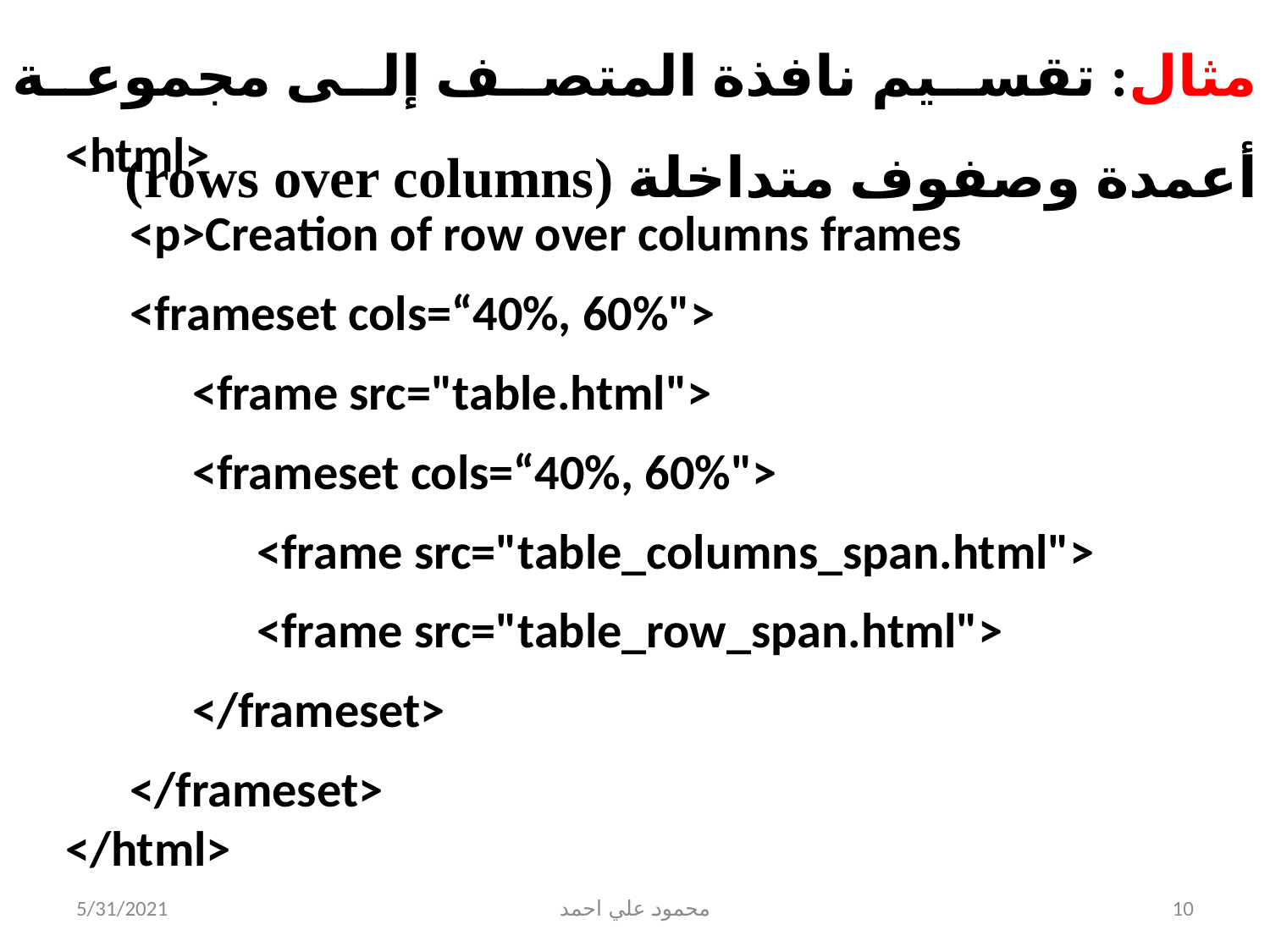

مثال: تقسيم نافذة المتصف إلى مجموعة أعمدة وصفوف متداخلة (rows over columns)
<html>
	<p>Creation of row over columns frames
	<frameset cols=“40%, 60%">
	<frame src="table.html">
	<frameset cols=“40%, 60%">
	<frame src="table_columns_span.html">
	<frame src="table_row_span.html">
	</frameset>
	</frameset>
</html>
5/31/2021
محمود علي احمد
10